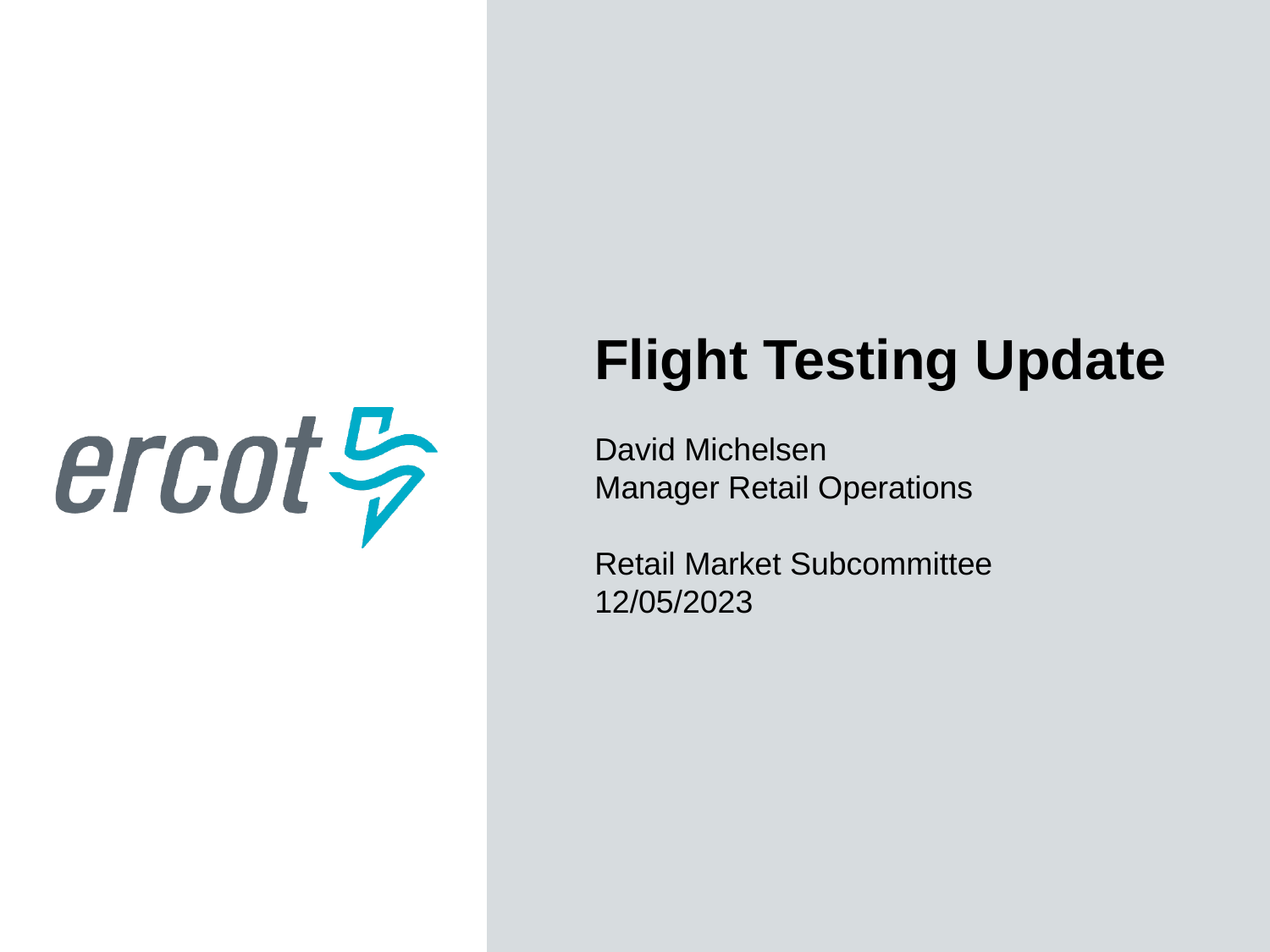

Flight Testing Update

David Michelsen
Manager Retail Operations

Retail Market Subcommittee
12/05/2023